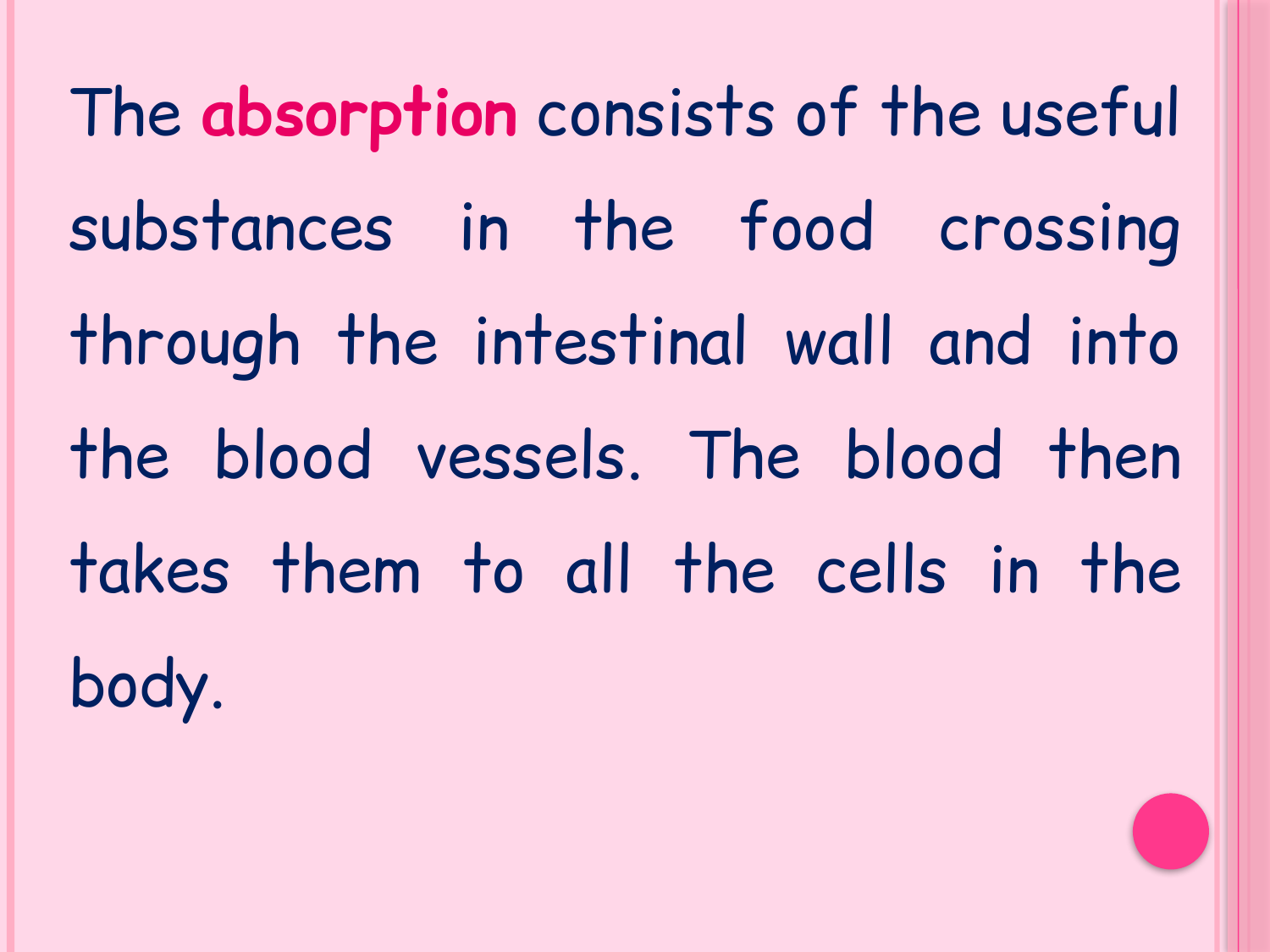

The absorption consists of the useful substances in the food crossing through the intestinal wall and into the blood vessels. The blood then takes them to all the cells in the body.